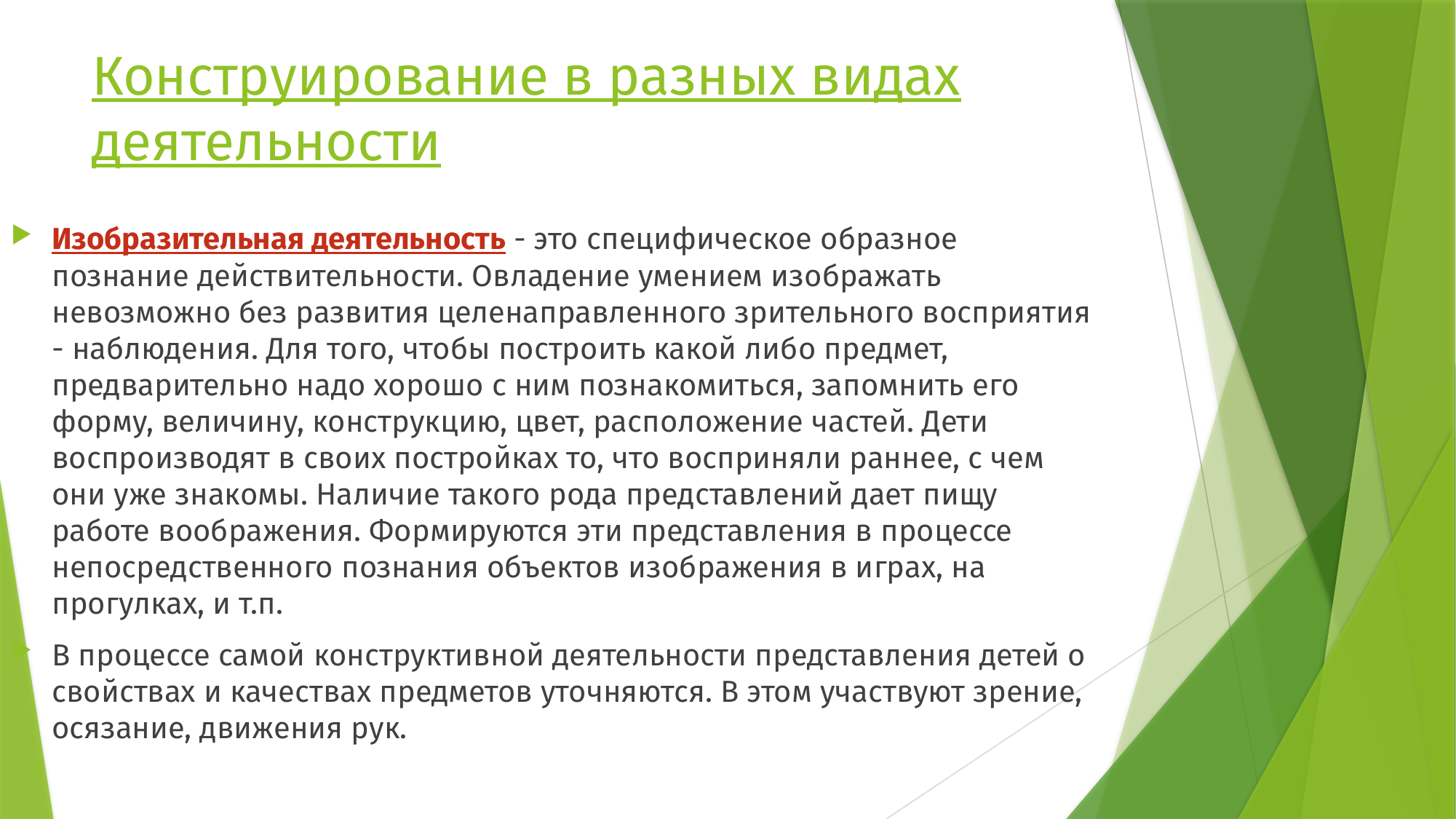

# Конструирование в разных видах деятельности
Изобразительная деятельность - это специфическое образное познание действительности. Овладение умением изображать невозможно без развития целенаправленного зрительного восприятия - наблюдения. Для того, чтобы построить какой либо предмет, предварительно надо хорошо с ним познакомиться, запомнить его форму, величину, конструкцию, цвет, расположение частей. Дети воспроизводят в своих постройках то, что восприняли раннее, с чем они уже знакомы. Наличие такого рода представлений дает пищу работе воображения. Формируются эти представления в процессе непосредственного познания объектов изображения в играх, на прогулках, и т.п.
В процессе самой конструктивной деятельности представления детей о свойствах и качествах предметов уточняются. В этом участвуют зрение, осязание, движения рук.